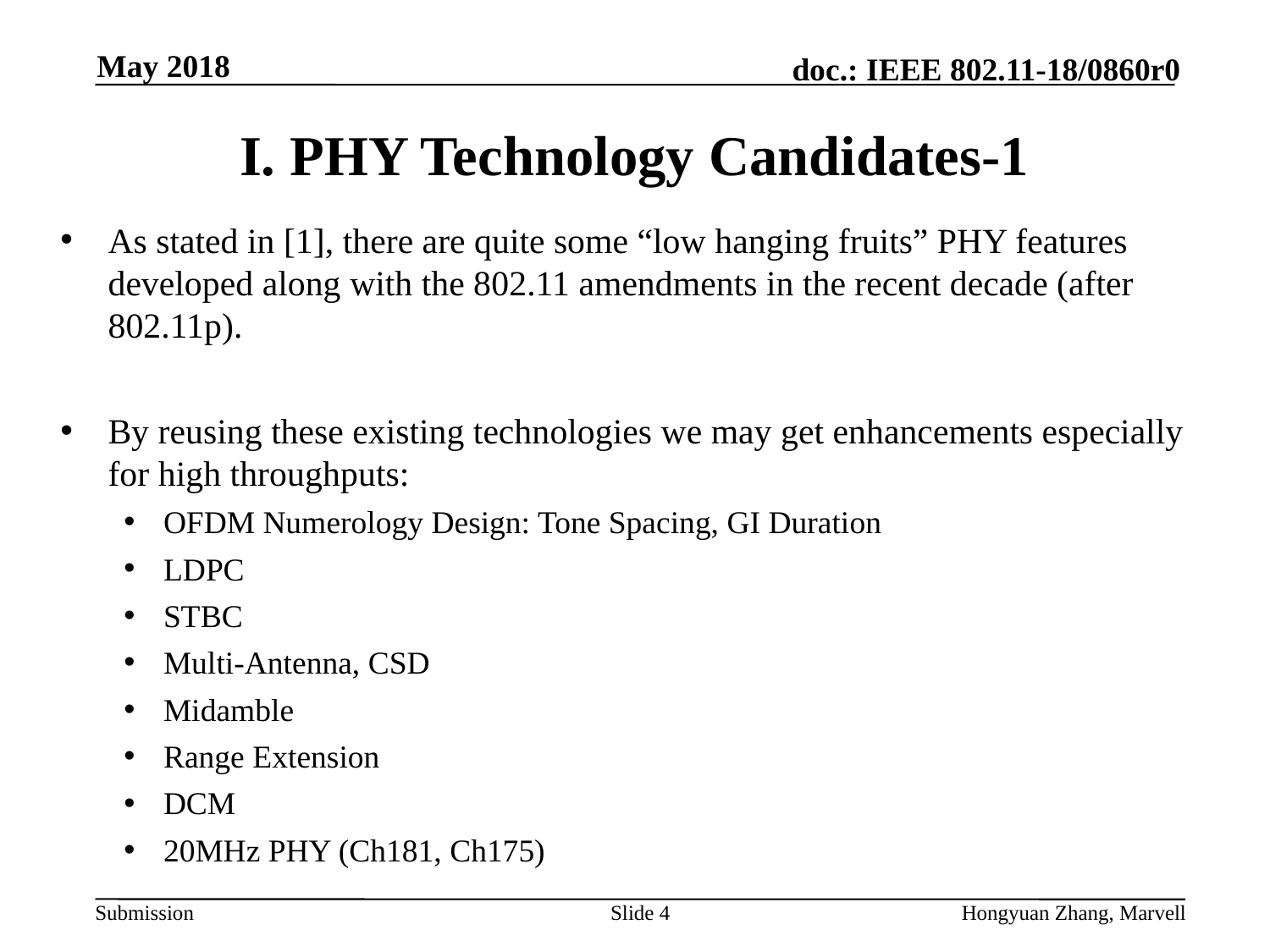

May 2018
# I. PHY Technology Candidates-1
As stated in [1], there are quite some “low hanging fruits” PHY features developed along with the 802.11 amendments in the recent decade (after 802.11p).

By reusing these existing technologies we may get enhancements especially for high throughputs:
OFDM Numerology Design: Tone Spacing, GI Duration
LDPC
STBC
Multi-Antenna, CSD
Midamble
Range Extension
DCM
20MHz PHY (Ch181, Ch175)

Slide 4
Hongyuan Zhang, Marvell